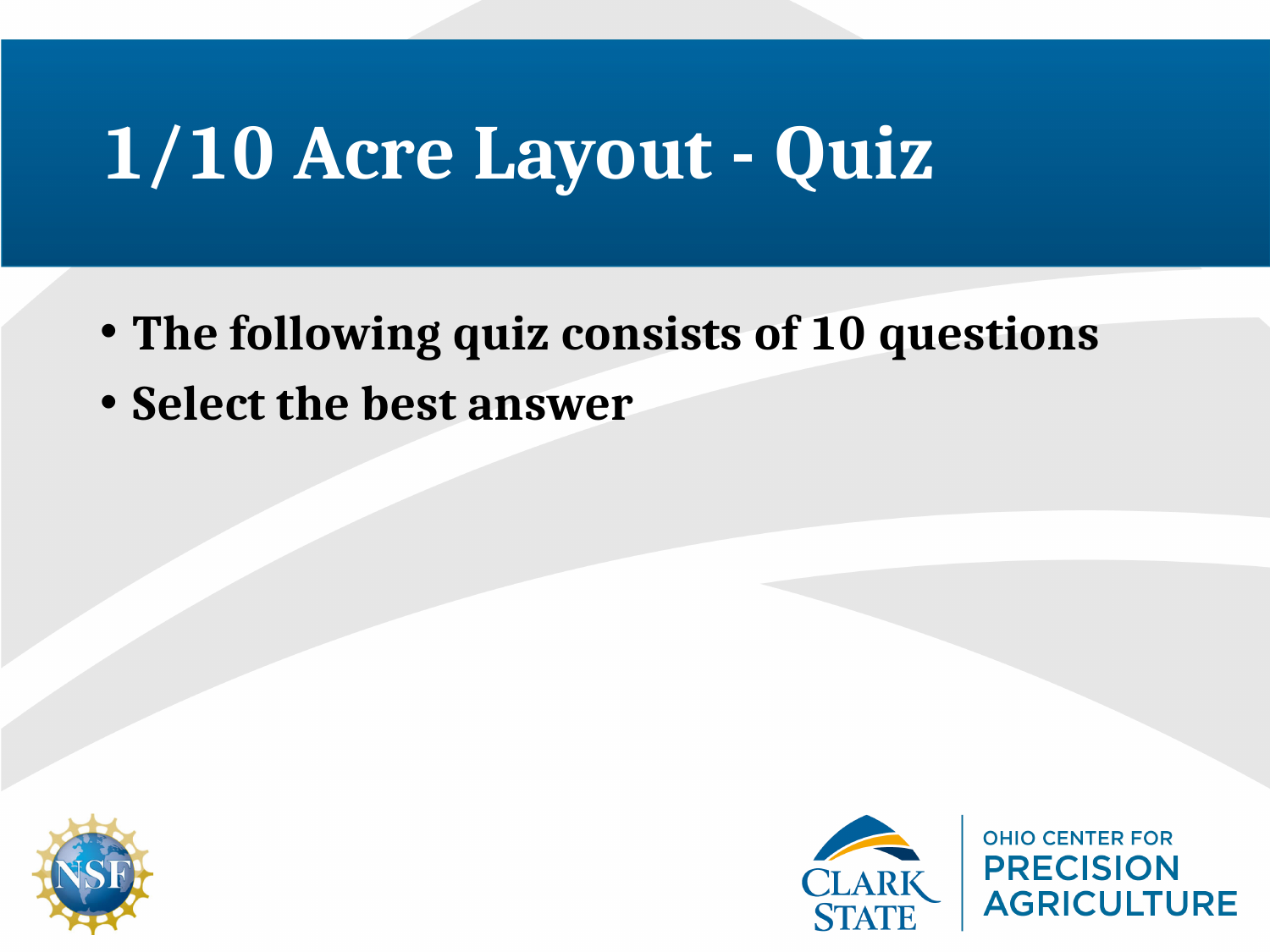

# 1/10 Acre Layout - Quiz
The following quiz consists of 10 questions
Select the best answer